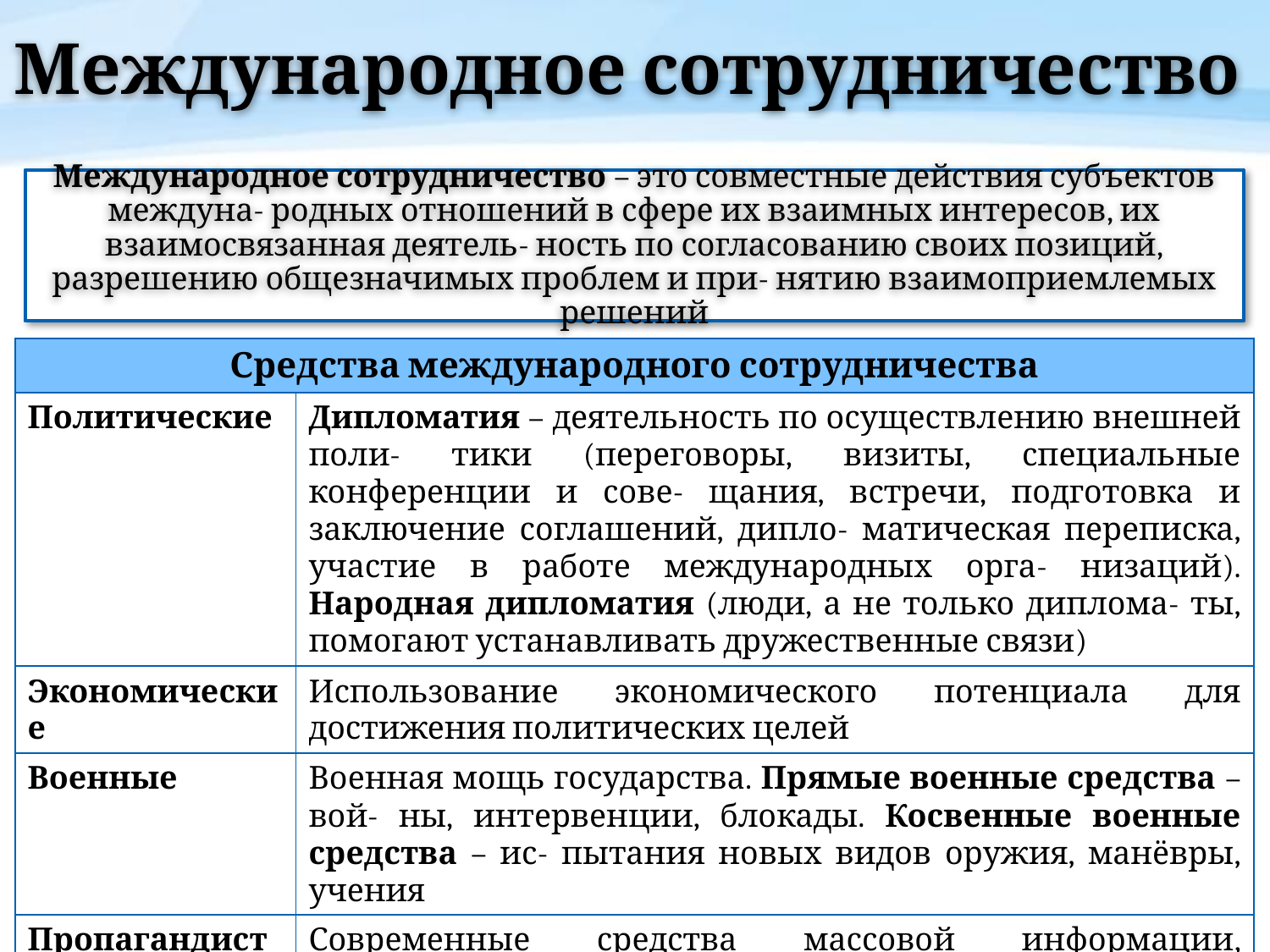

# Международное сотрудничество

Международное сотрудничество – это совместные действия субъектов междуна- родных отношений в сфере их взаимных интересов, их взаимосвязанная деятель- ность по согласованию своих позиций, разрешению общезначимых проблем и при- нятию взаимоприемлемых решений
| Средства международного сотрудничества |  |
| --- | --- |
| Политические | Дипломатия – деятельность по осуществлению внешней поли- тики (переговоры, визиты, специальные конференции и сове- щания, встречи, подготовка и заключение соглашений, дипло- матическая переписка, участие в работе международных орга- низаций). Народная дипломатия (люди, а не только диплома- ты, помогают устанавливать дружественные связи) |
| Экономические | Использование экономического потенциала для достижения политических целей |
| Военные | Военная мощь государства. Прямые военные средства – вой- ны, интервенции, блокады. Косвенные военные средства – ис- пытания новых видов оружия, манёвры, учения |
| Пропагандистс-кие | Современные средства массовой информации, пропаганды и агитации, формирующие позитивный имидж государства |